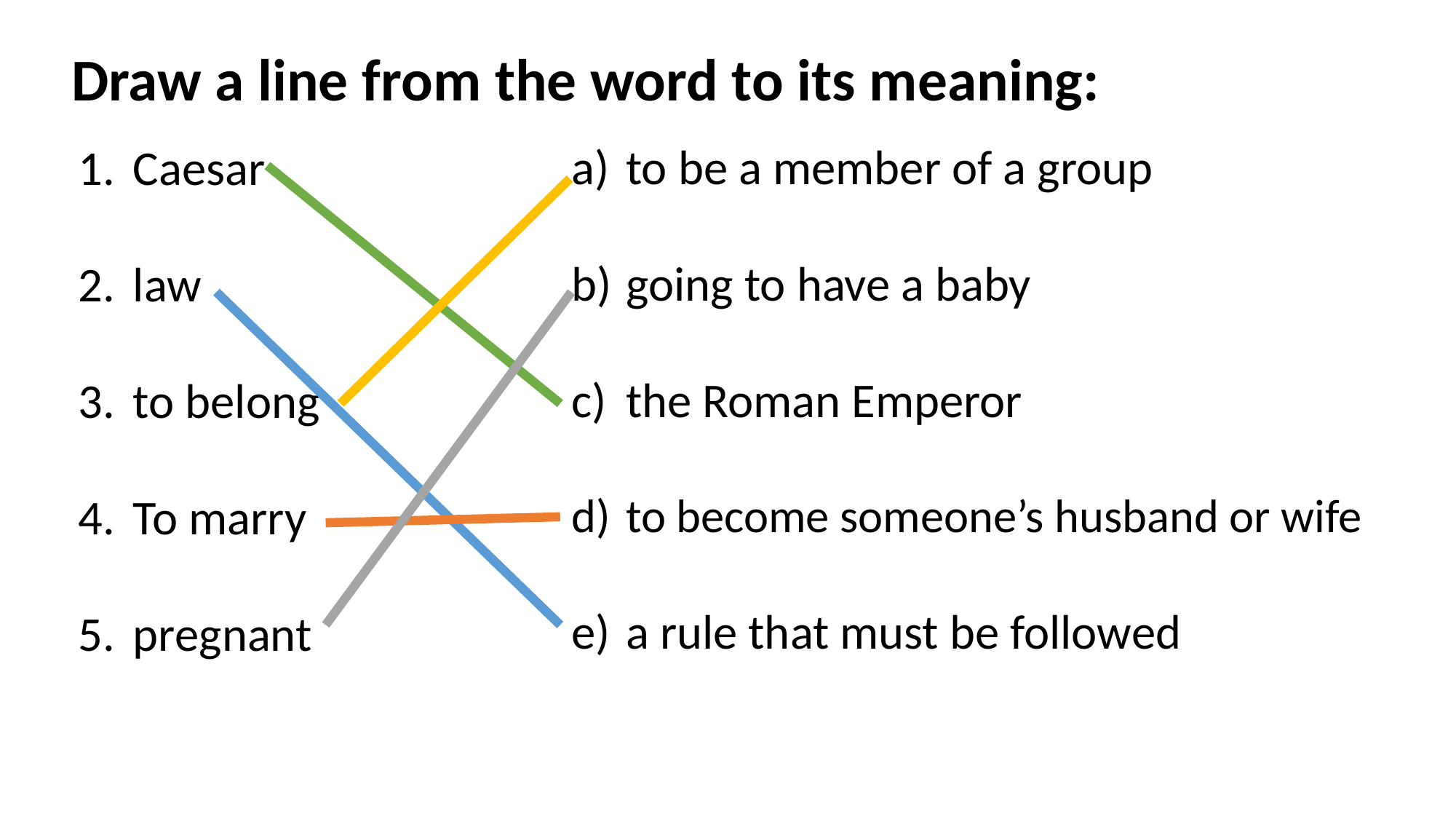

# Draw a line from the word to its meaning:
to be a member of a group

going to have a baby

the Roman Emperor

to become someone’s husband or wife

a rule that must be followed
Caesar

law

to belong

To marry

pregnant